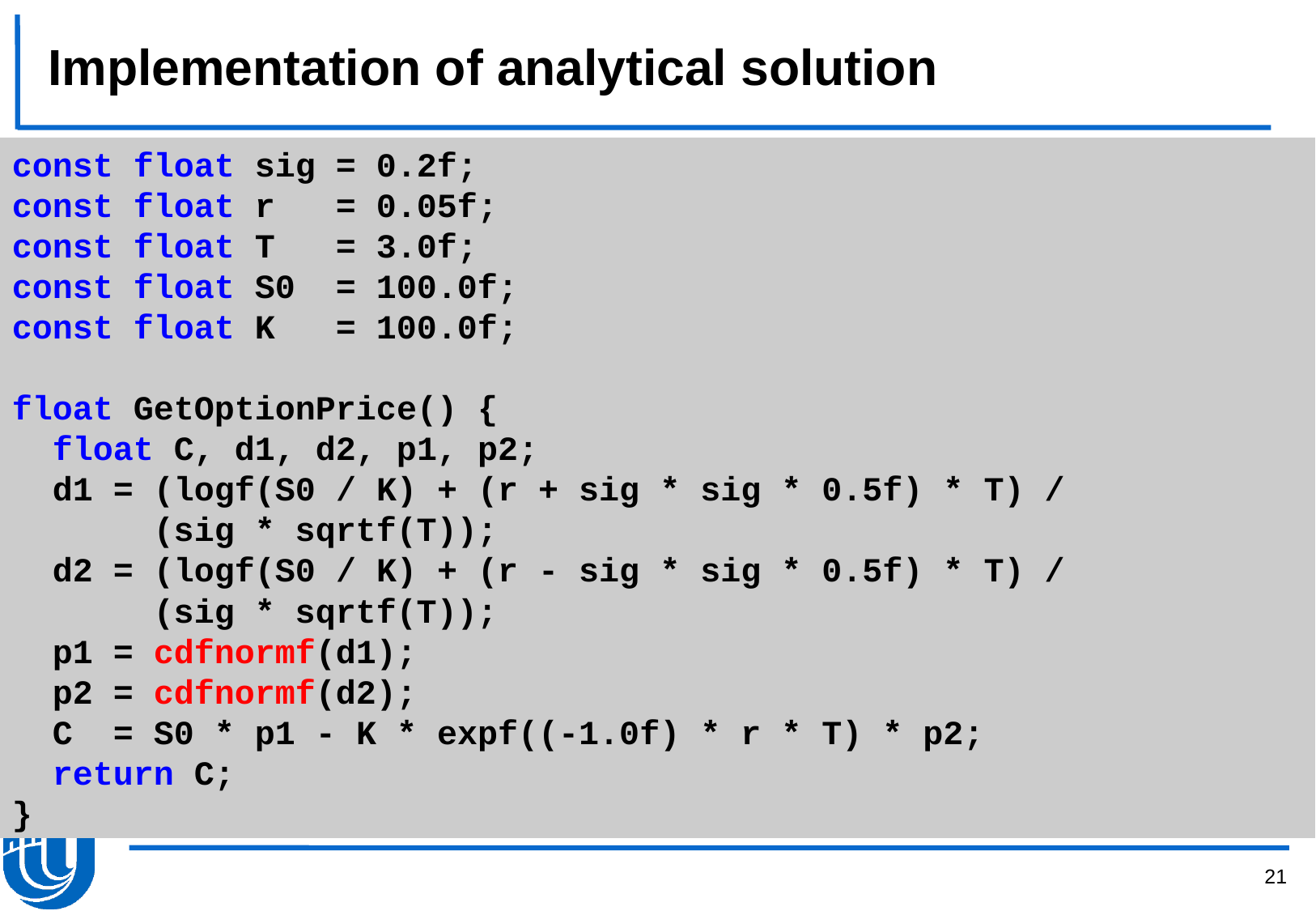

# Implementation of analytical solution
const float sig = 0.2f;
const float r   = 0.05f;
const float T   = 3.0f;
const float S0  = 100.0f;
const float K   = 100.0f;

float GetOptionPrice() {
  float C, d1, d2, p1, p2;
  d1 = (logf(S0 / K) + (r + sig * sig * 0.5f) * T) /
       (sig * sqrtf(T));
  d2 = (logf(S0 / K) + (r - sig * sig * 0.5f) * T) /
       (sig * sqrtf(T));
  p1 = cdfnormf(d1);
  p2 = cdfnormf(d2);
  C  = S0 * p1 - K * expf((-1.0f) * r * T) * p2;
  return C;
}